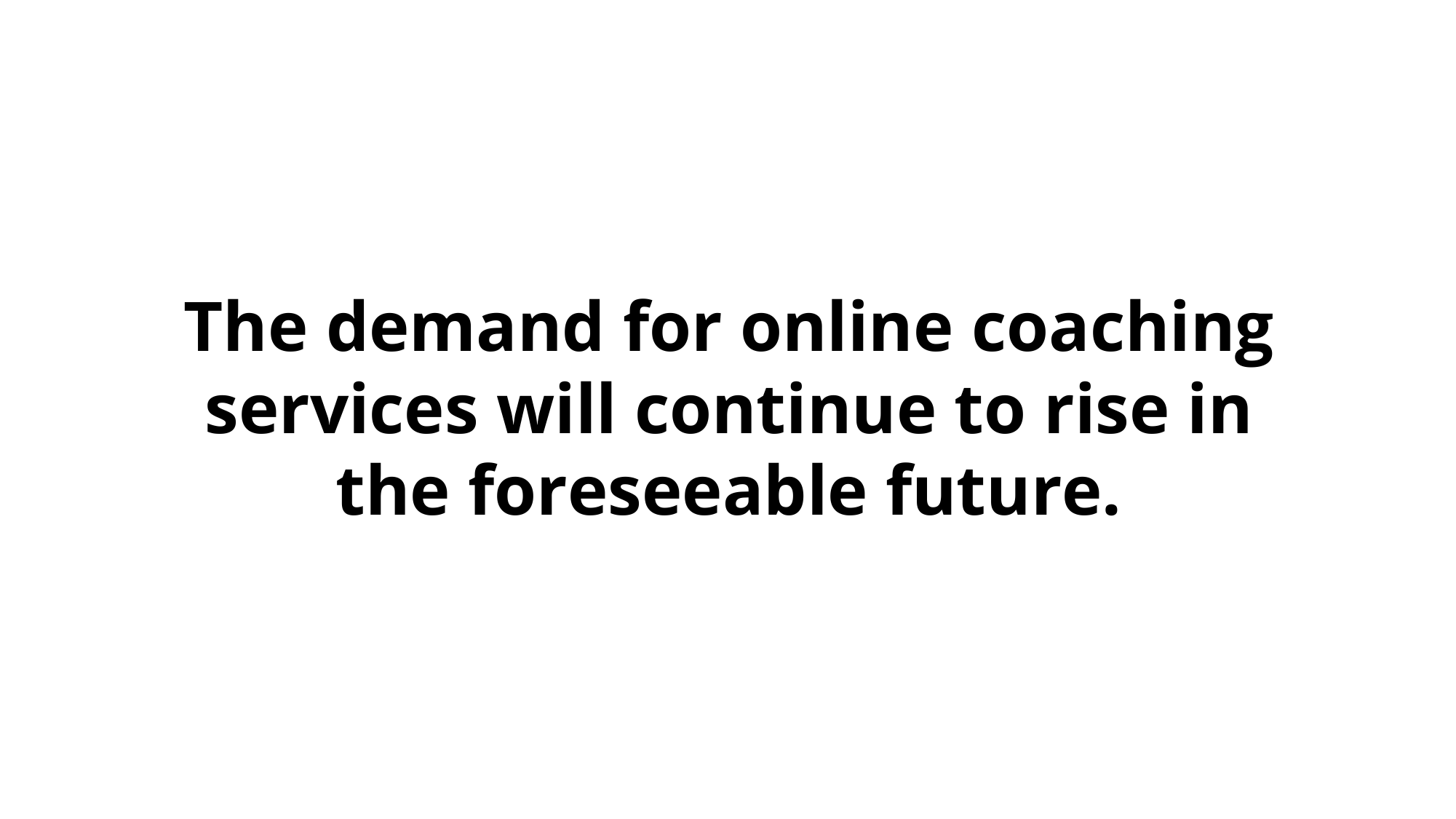

The demand for online coaching services will continue to rise in the foreseeable future.